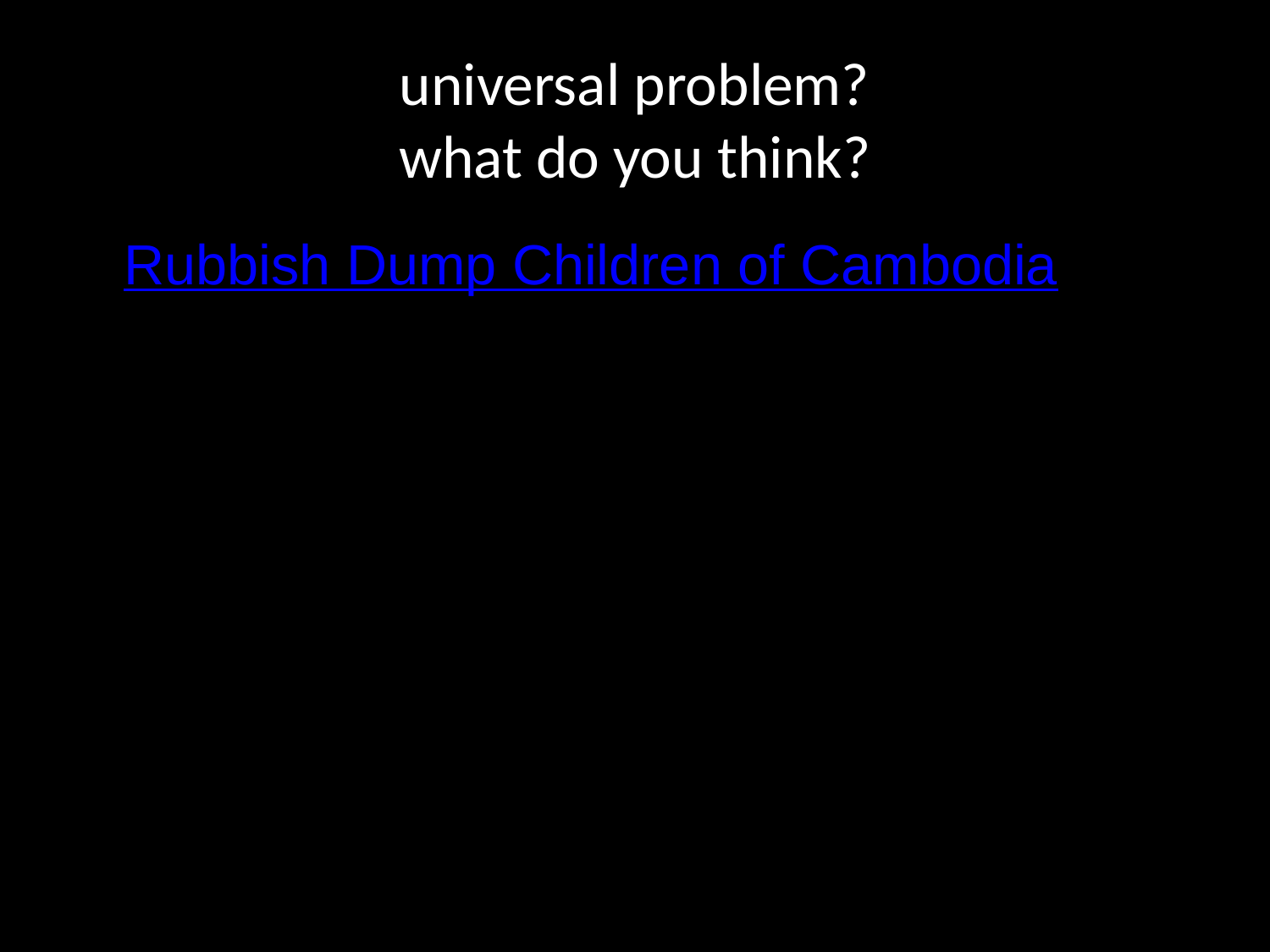

# universal problem? what do you think?
Rubbish Dump Children of Cambodia